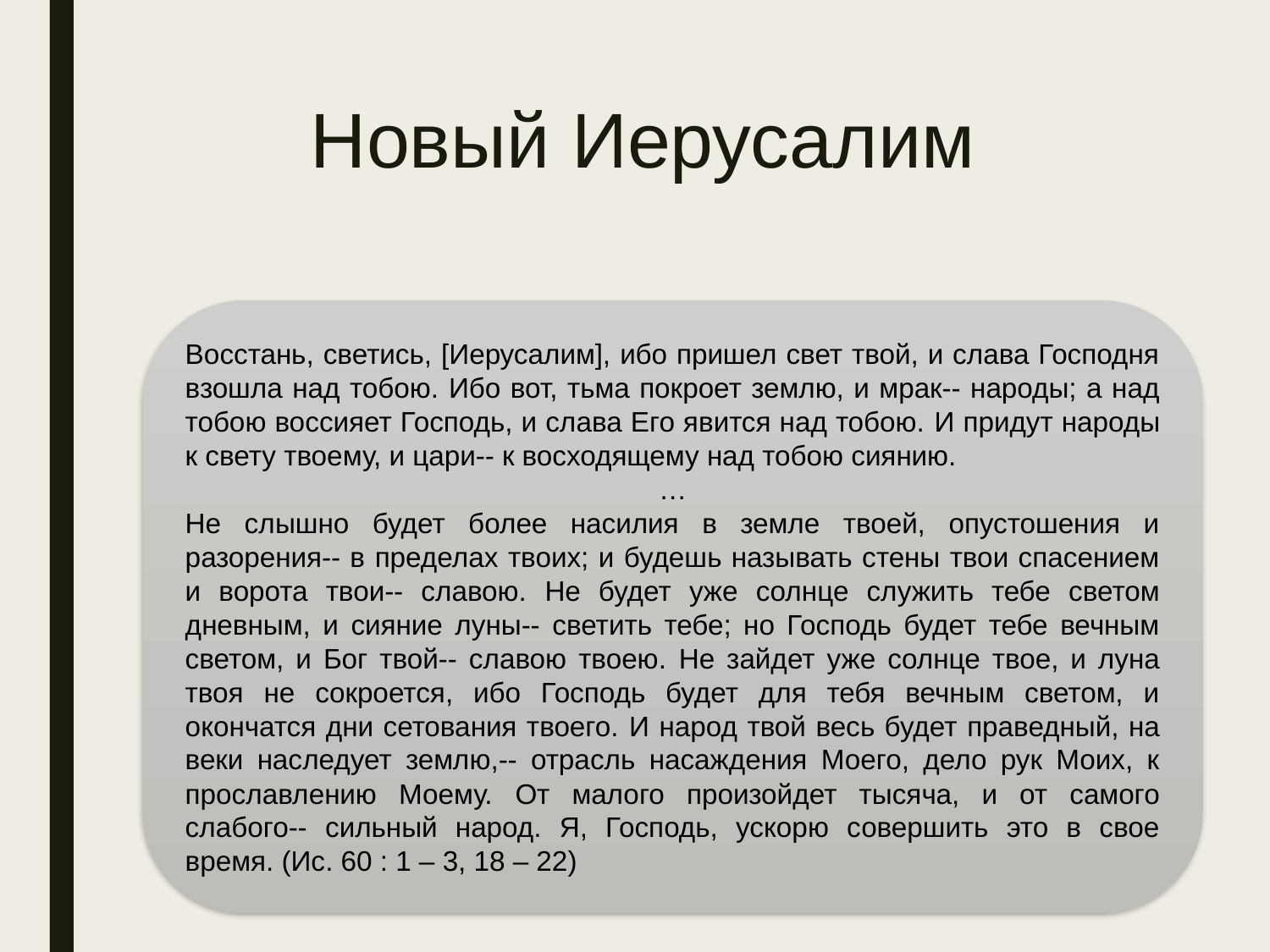

# Новый Иерусалим
Восстань, светись, [Иерусалим], ибо пришел свет твой, и слава Господня взошла над тобою. Ибо вот, тьма покроет землю, и мрак-- народы; а над тобою воссияет Господь, и слава Его явится над тобою. И придут народы к свету твоему, и цари-- к восходящему над тобою сиянию.
…
Не слышно будет более насилия в земле твоей, опустошения и разорения-- в пределах твоих; и будешь называть стены твои спасением и ворота твои-- славою. Не будет уже солнце служить тебе светом дневным, и сияние луны-- светить тебе; но Господь будет тебе вечным светом, и Бог твой-- славою твоею. Не зайдет уже солнце твое, и луна твоя не сокроется, ибо Господь будет для тебя вечным светом, и окончатся дни сетования твоего. И народ твой весь будет праведный, на веки наследует землю,-- отрасль насаждения Моего, дело рук Моих, к прославлению Моему. От малого произойдет тысяча, и от самого слабого-- сильный народ. Я, Господь, ускорю совершить это в свое время. (Ис. 60 : 1 – 3, 18 – 22)